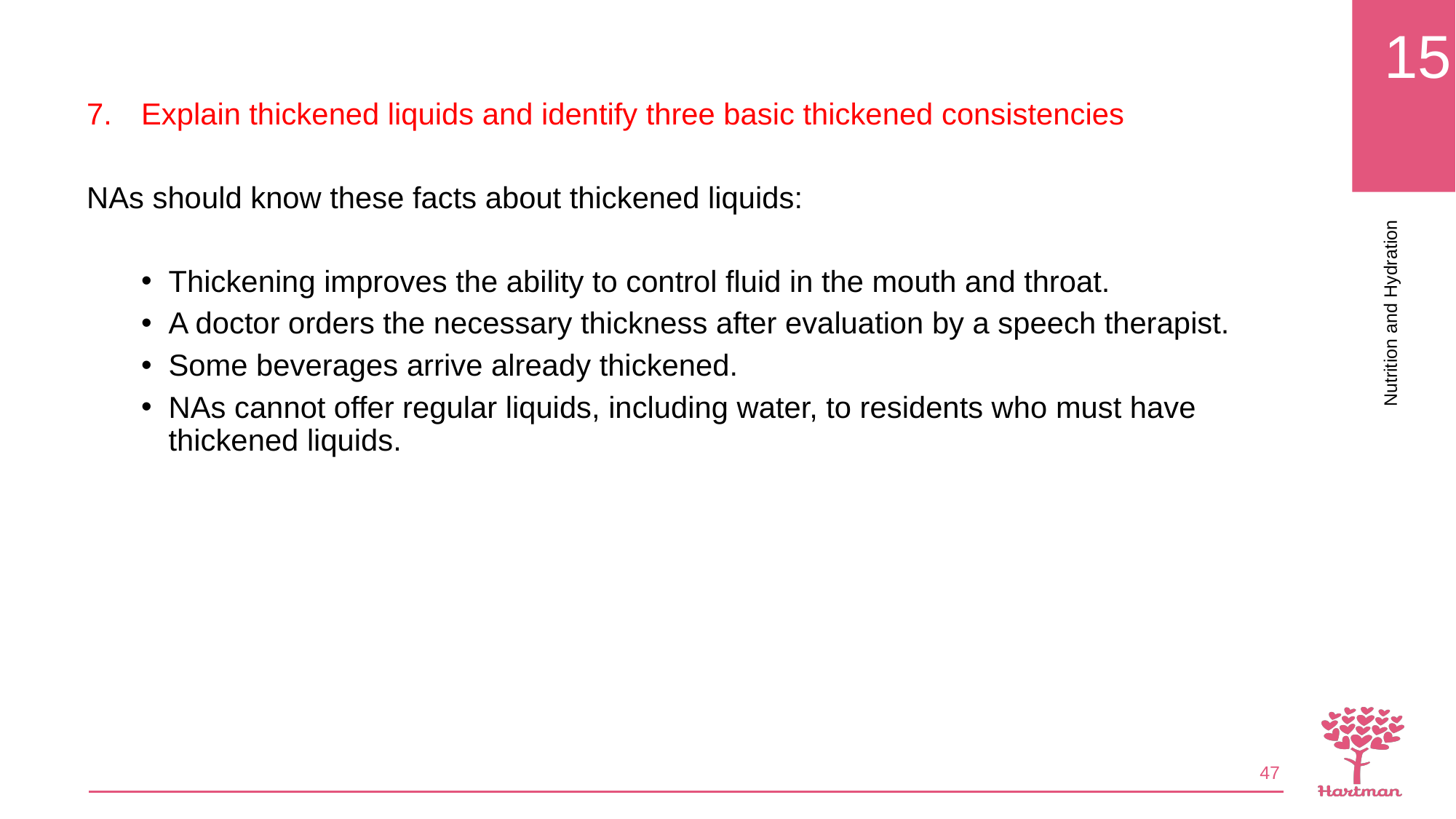

Explain thickened liquids and identify three basic thickened consistencies

NAs should know these facts about thickened liquids:

Thickening improves the ability to control fluid in the mouth and throat.
A doctor orders the necessary thickness after evaluation by a speech therapist.
Some beverages arrive already thickened.
NAs cannot offer regular liquids, including water, to residents who must have thickened liquids.

47